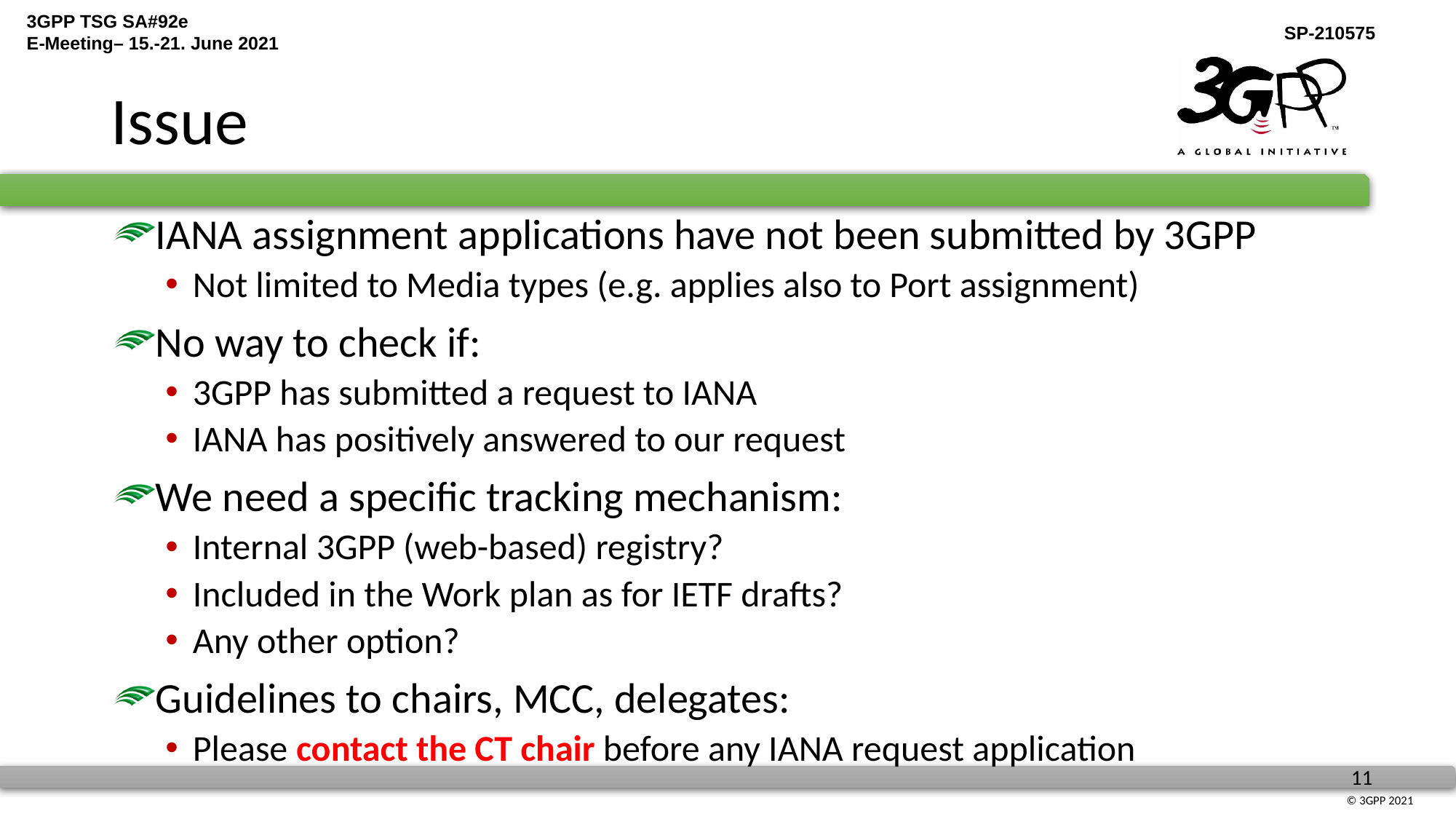

# Issue
IANA assignment applications have not been submitted by 3GPP
Not limited to Media types (e.g. applies also to Port assignment)
No way to check if:
3GPP has submitted a request to IANA
IANA has positively answered to our request
We need a specific tracking mechanism:
Internal 3GPP (web-based) registry?
Included in the Work plan as for IETF drafts?
Any other option?
Guidelines to chairs, MCC, delegates:
Please contact the CT chair before any IANA request application